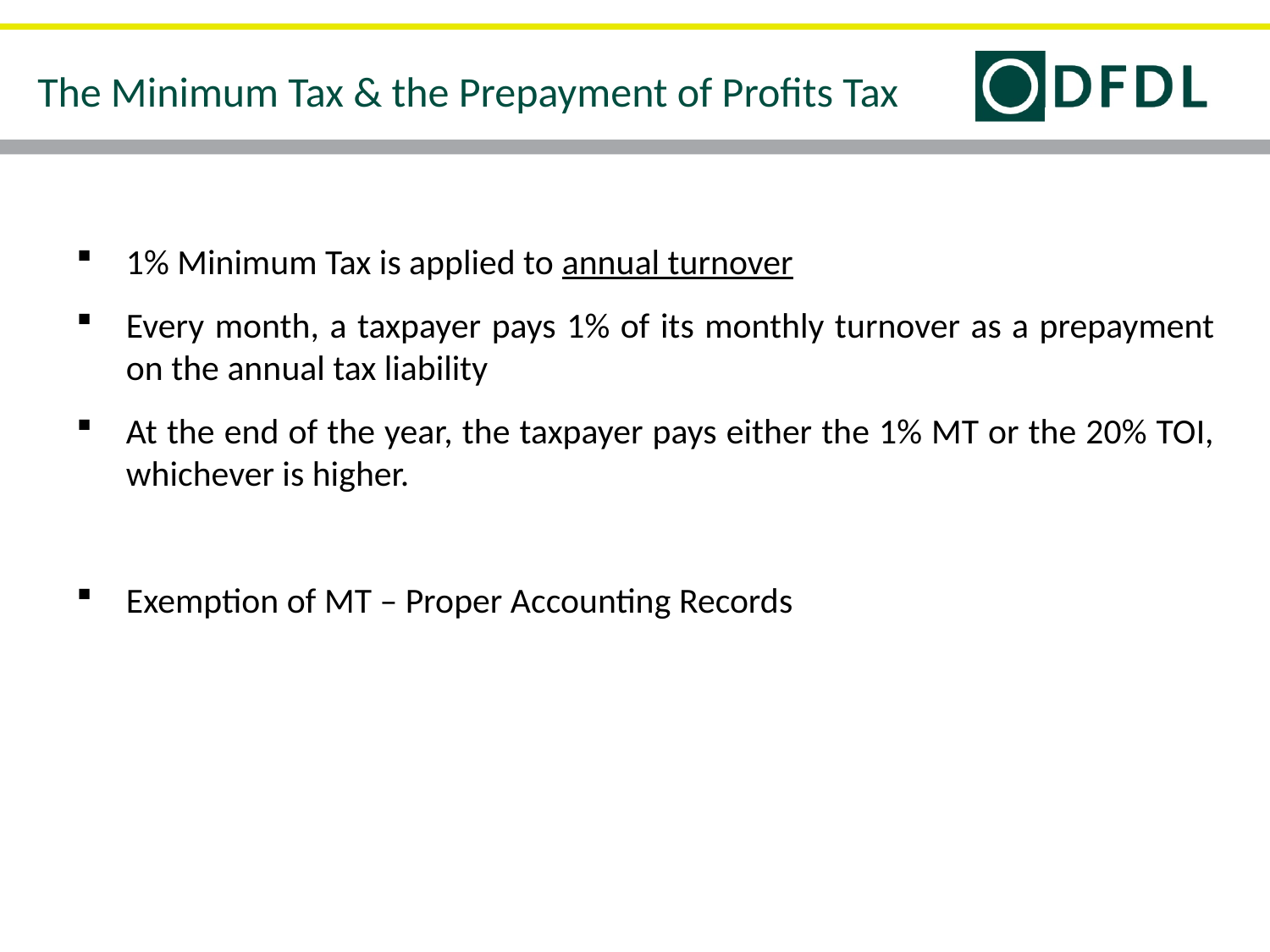

The Minimum Tax & the Prepayment of Profits Tax
1% Minimum Tax is applied to annual turnover
Every month, a taxpayer pays 1% of its monthly turnover as a prepayment on the annual tax liability
At the end of the year, the taxpayer pays either the 1% MT or the 20% TOI, whichever is higher.

Exemption of MT – Proper Accounting Records